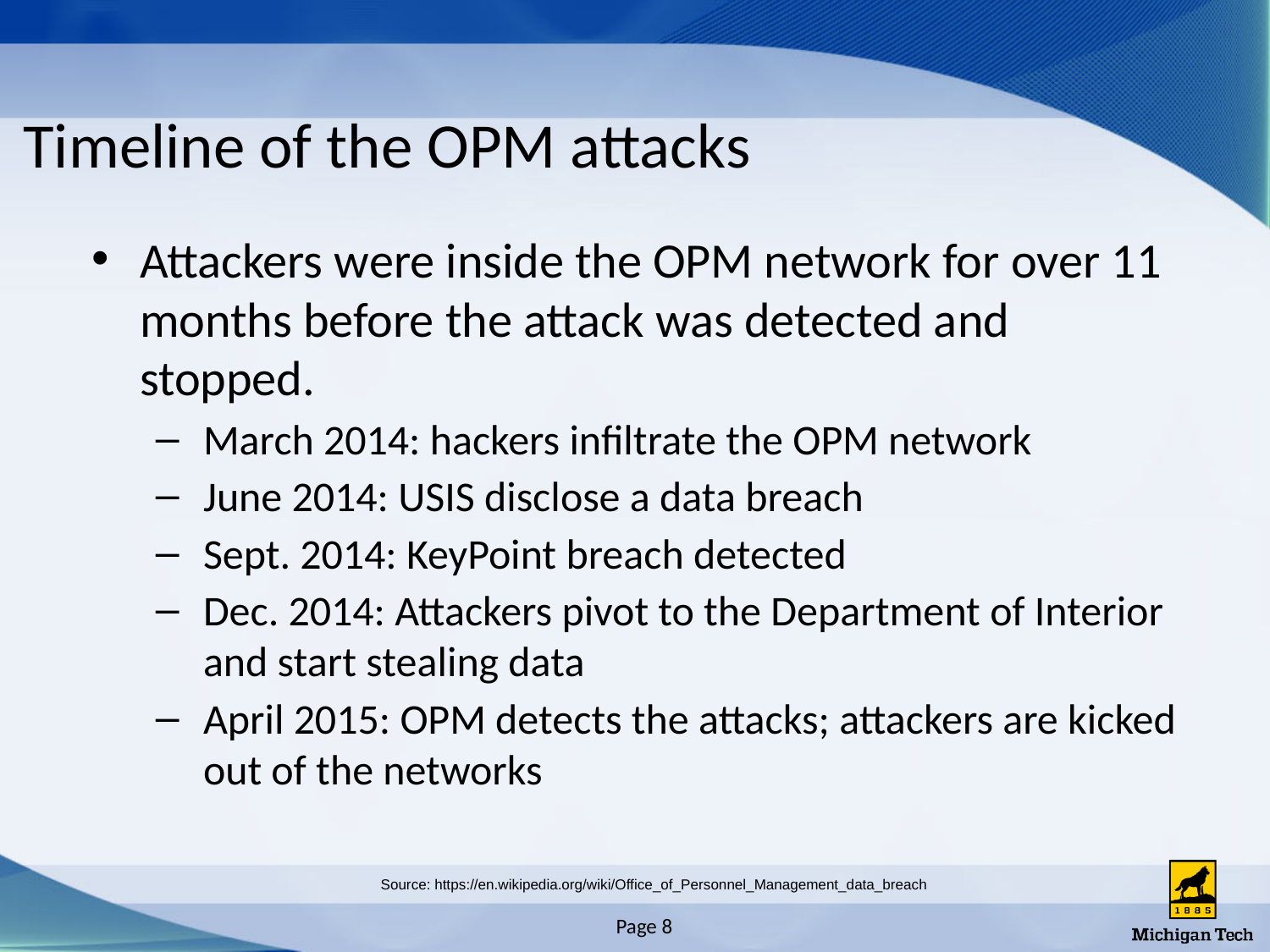

# Timeline of the OPM attacks
Attackers were inside the OPM network for over 11 months before the attack was detected and stopped.
March 2014: hackers infiltrate the OPM network
June 2014: USIS disclose a data breach
Sept. 2014: KeyPoint breach detected
Dec. 2014: Attackers pivot to the Department of Interior and start stealing data
April 2015: OPM detects the attacks; attackers are kicked out of the networks

Source: https://en.wikipedia.org/wiki/Office_of_Personnel_Management_data_breach